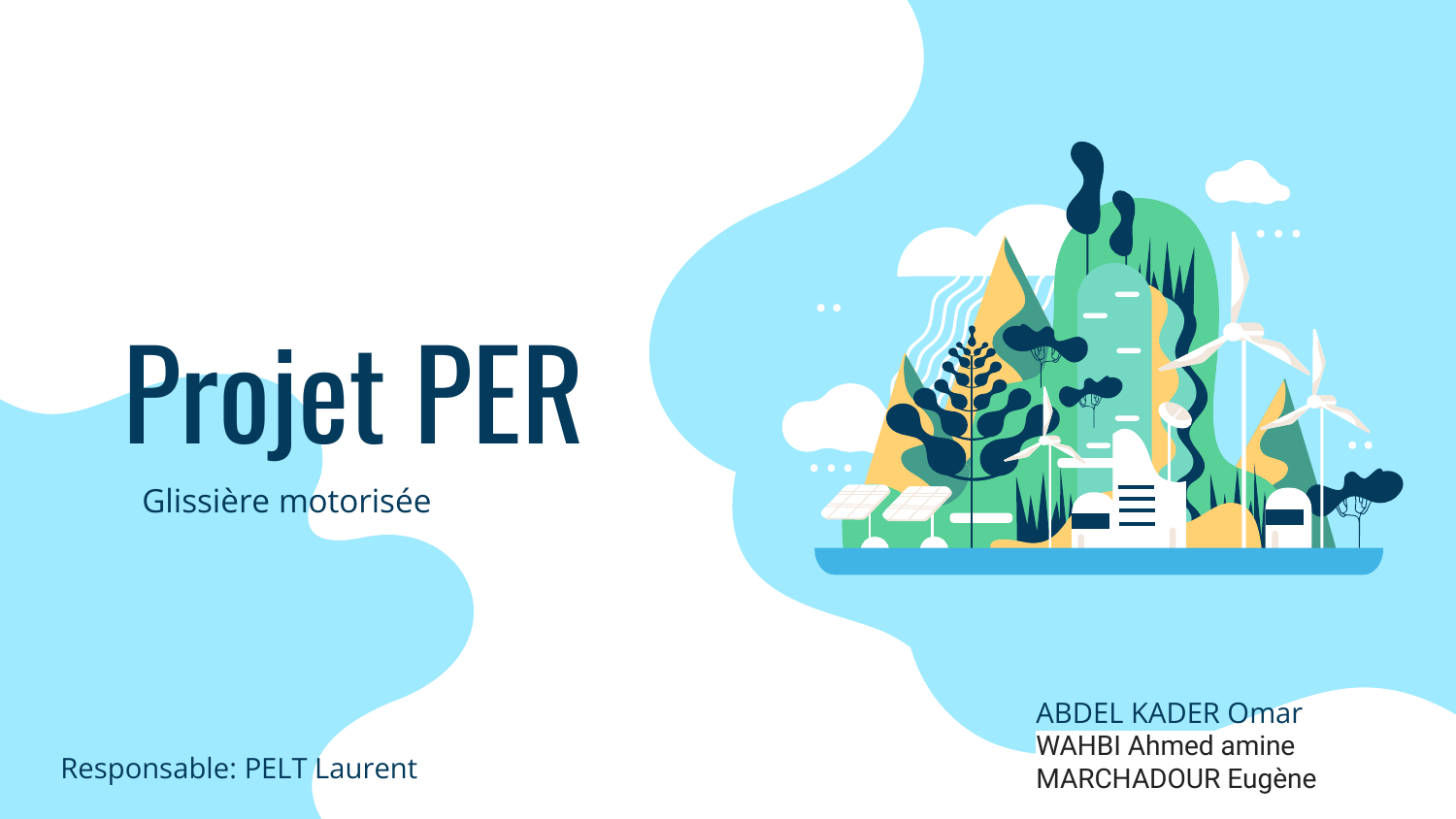

# Projet PER

Glissière motorisée

ABDEL KADER Omar
WAHBI Ahmed amine
MARCHADOUR Eugène

Responsable: PELT Laurent